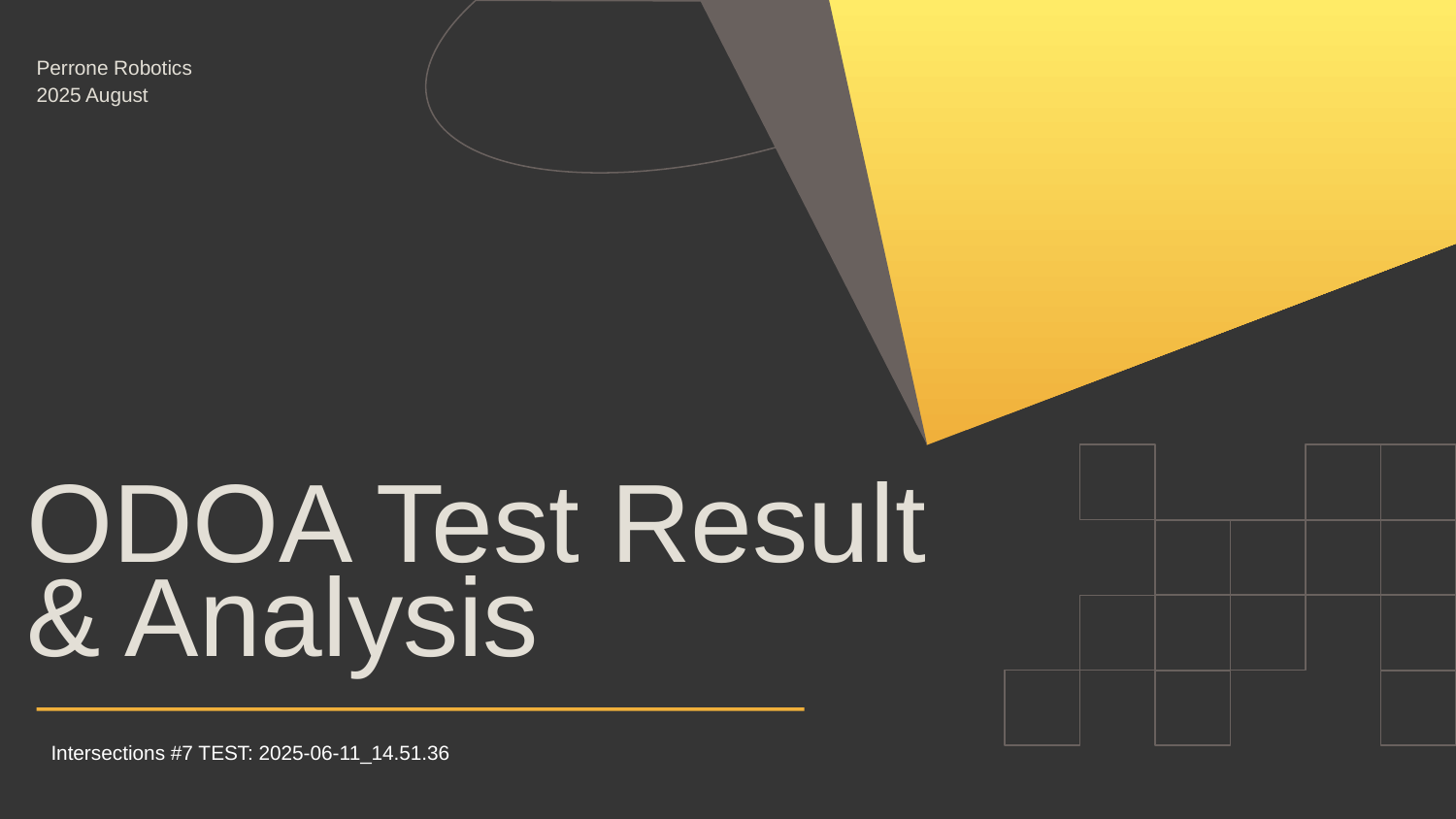

Perrone Robotics
2025 August
# ODOA Test Result & Analysis
Intersections #7 TEST: 2025-06-11_14.51.36